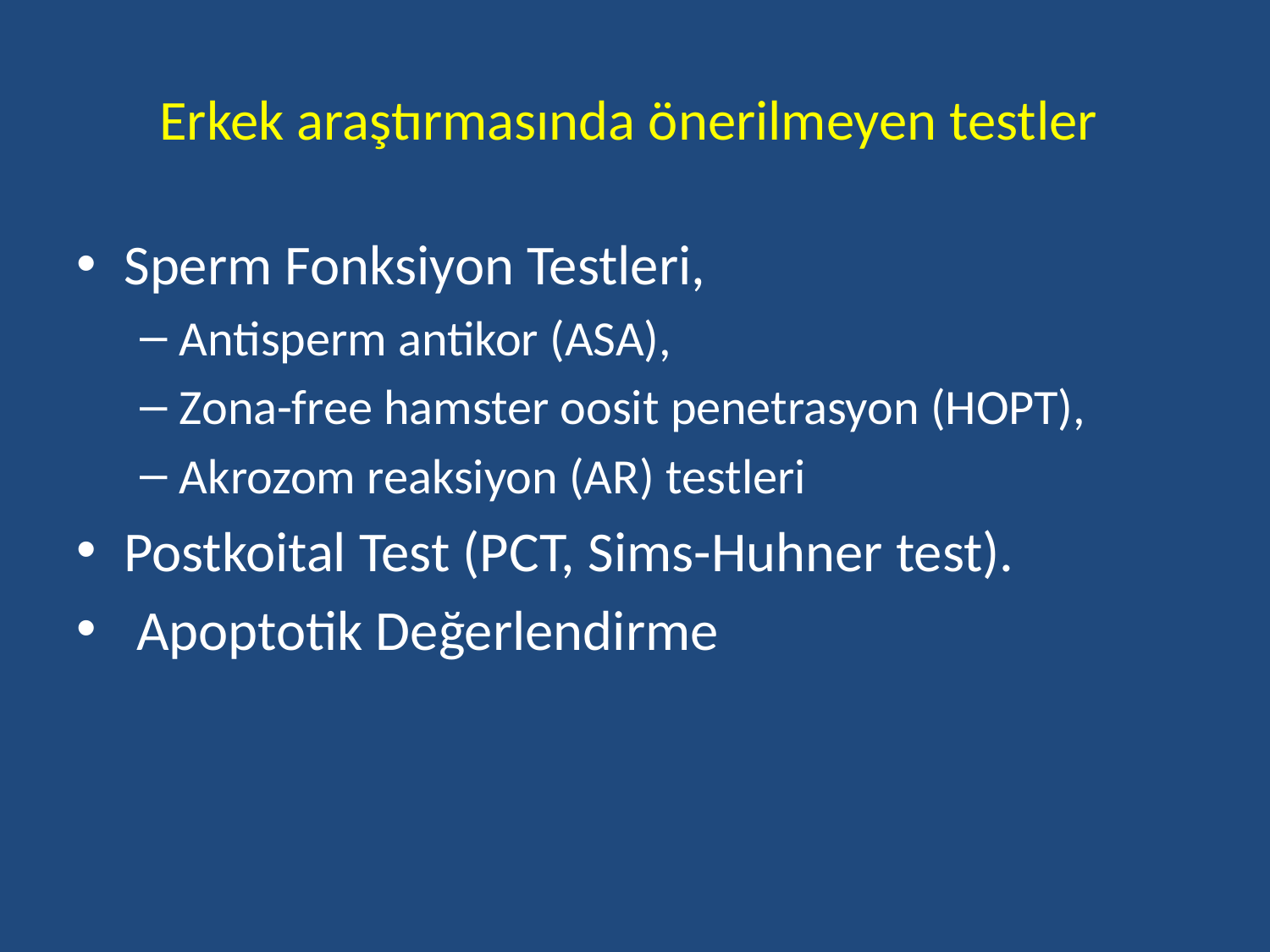

# Erkek araştırmasında önerilmeyen testler
Sperm Fonksiyon Testleri,
Antisperm antikor (ASA),
Zona-free hamster oosit penetrasyon (HOPT),
Akrozom reaksiyon (AR) testleri
Postkoital Test (PCT, Sims-Huhner test).
 Apoptotik Değerlendirme